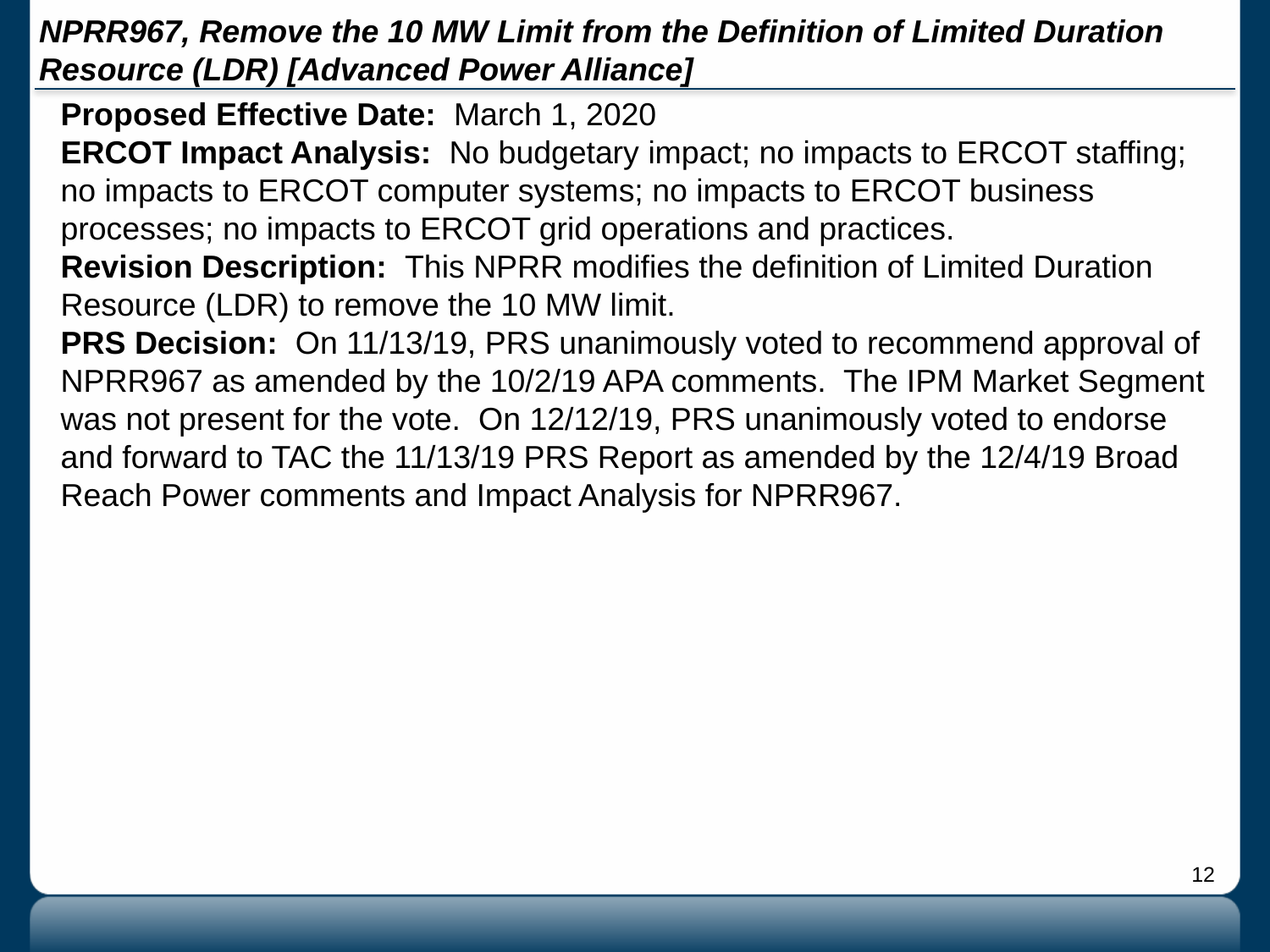

# NPRR967, Remove the 10 MW Limit from the Definition of Limited Duration Resource (LDR) [Advanced Power Alliance]
Proposed Effective Date:  March 1, 2020
ERCOT Impact Analysis:  No budgetary impact; no impacts to ERCOT staffing; no impacts to ERCOT computer systems; no impacts to ERCOT business processes; no impacts to ERCOT grid operations and practices.
Revision Description:  This NPRR modifies the definition of Limited Duration Resource (LDR) to remove the 10 MW limit.
PRS Decision:  On 11/13/19, PRS unanimously voted to recommend approval of NPRR967 as amended by the 10/2/19 APA comments.  The IPM Market Segment was not present for the vote.  On 12/12/19, PRS unanimously voted to endorse and forward to TAC the 11/13/19 PRS Report as amended by the 12/4/19 Broad Reach Power comments and Impact Analysis for NPRR967.